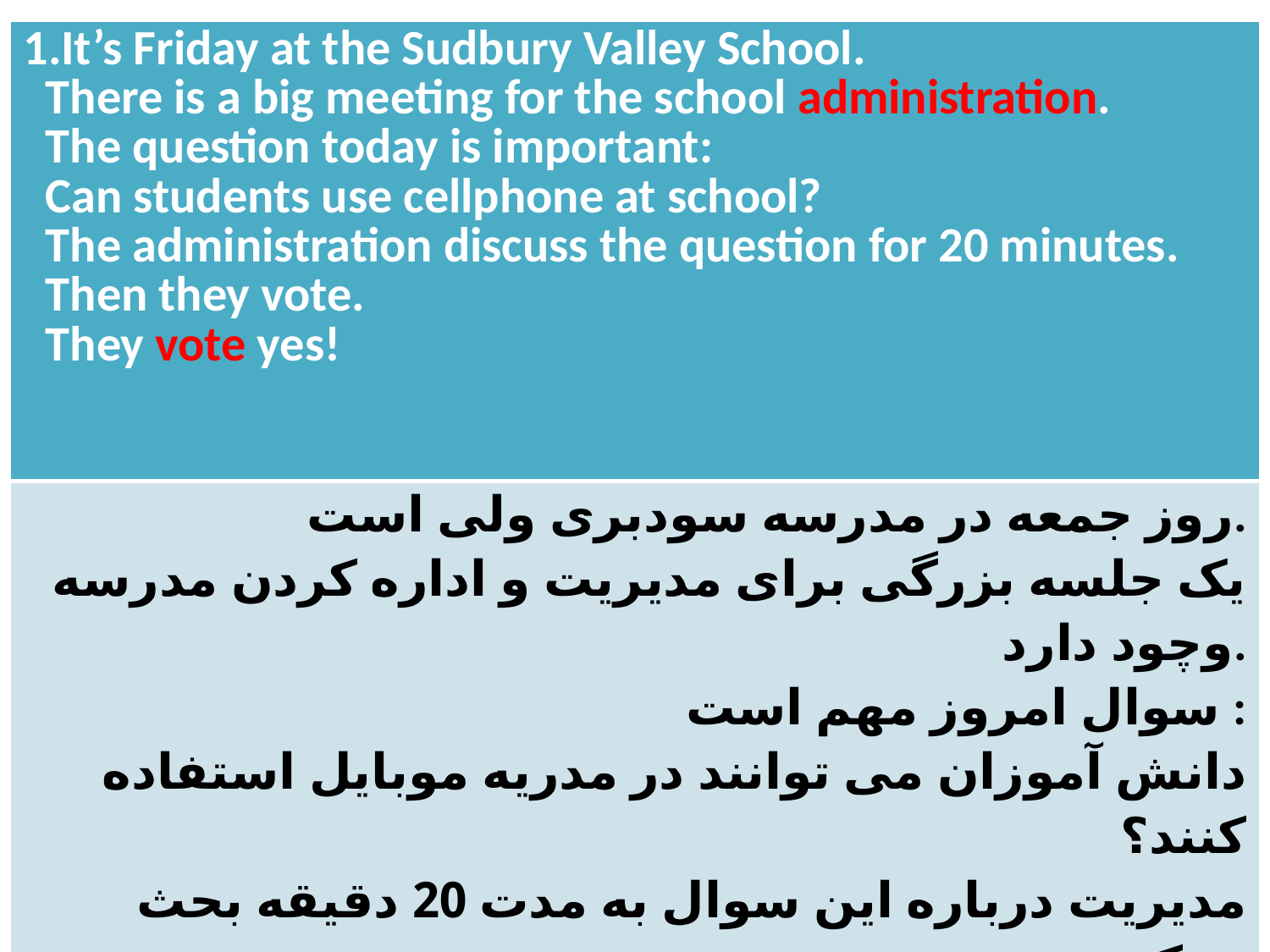

| 1.It’s Friday at the Sudbury Valley School. There is a big meeting for the school administration. The question today is important: Can students use cellphone at school? The administration discuss the question for 20 minutes. Then they vote. They vote yes! |
| --- |
| روز جمعه در مدرسه سودبری ولی است. یک جلسه بزرگی برای مدیریت و اداره کردن مدرسه وچود دارد. سوال امروز مهم است : دانش آموزان می توانند در مدریه موبایل استفاده کنند؟ مدیریت درباره این سوال به مدت 20 دقیقه بحث میکنند. سپس آن ها رای میگیرند. آن ها رای مثبت و یا بله میگیرند. |